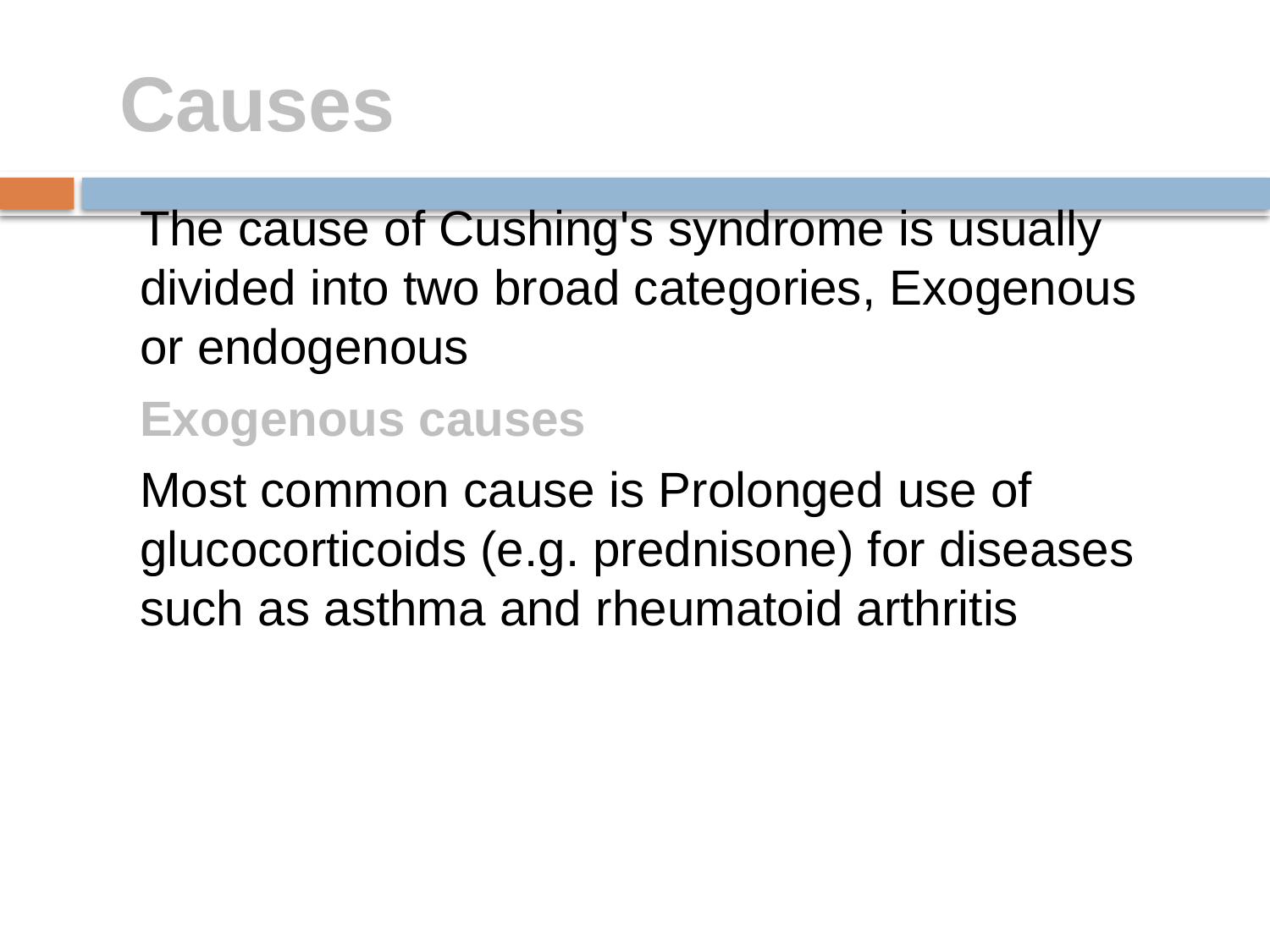

# Causes
The cause of Cushing's syndrome is usually divided into two broad categories, Exogenous or endogenous
Exogenous causes
Most common cause is Prolonged use of glucocorticoids (e.g. prednisone) for diseases such as asthma and rheumatoid arthritis